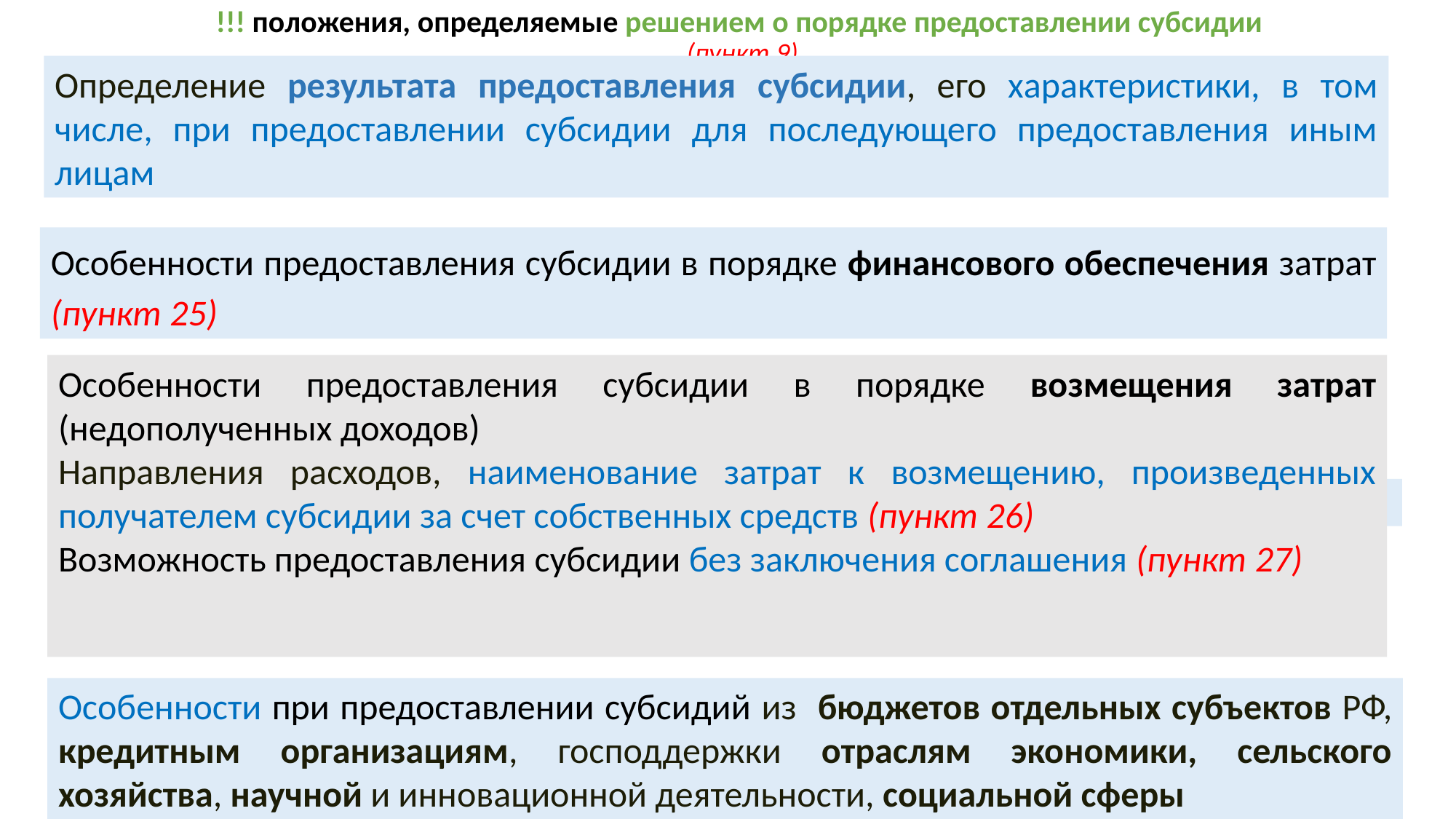

!!! положения, определяемые решением о порядке предоставлении субсидии
 (пункт 9)
Определение результата предоставления субсидии, его характеристики, в том числе, при предоставлении субсидии для последующего предоставления иным лицам

Особенности предоставления субсидии в порядке финансового обеспечения затрат (пункт 25)
Особенности предоставления субсидии в порядке возмещения затрат (недополученных доходов)
Направления расходов, наименование затрат к возмещению, произведенных получателем субсидии за счет собственных средств (пункт 26)
Возможность предоставления субсидии без заключения соглашения (пункт 27)

Порядок расчета размера субсидии (в том числе предоставляемый иным лицам)
Особенности при предоставлении субсидий из  бюджетов отдельных субъектов РФ, кредитным организациям, господдержки отраслям экономики, сельского хозяйства, научной и инновационной деятельности, социальной сферы

14